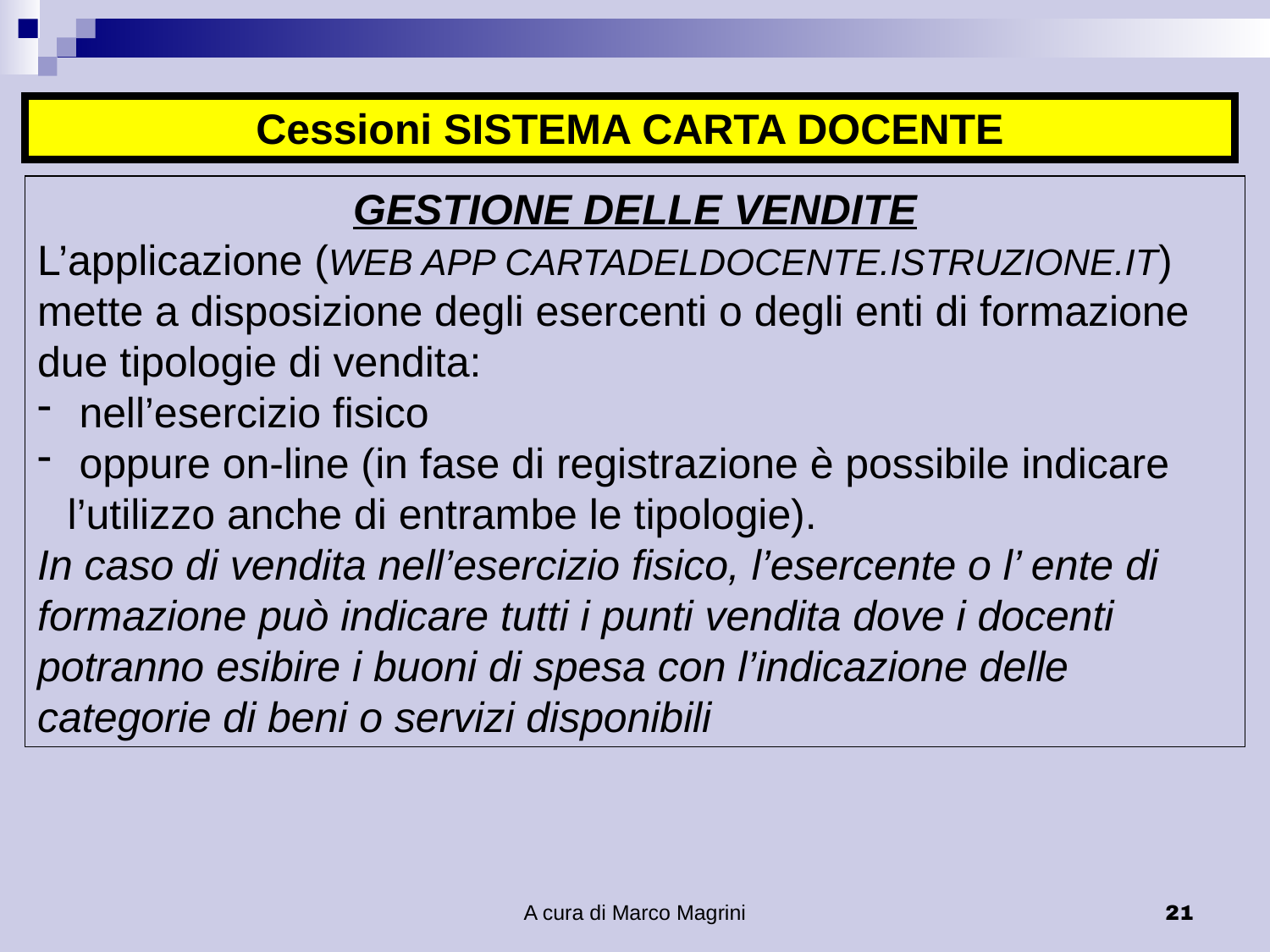

Cessioni SISTEMA CARTA DOCENTE
GESTIONE DELLE VENDITE
L’applicazione (WEB APP CARTADELDOCENTE.ISTRUZIONE.IT) mette a disposizione degli esercenti o degli enti di formazione due tipologie di vendita:
 nell’esercizio fisico
 oppure on-line (in fase di registrazione è possibile indicare l’utilizzo anche di entrambe le tipologie).
In caso di vendita nell’esercizio fisico, l’esercente o l’ ente di formazione può indicare tutti i punti vendita dove i docenti potranno esibire i buoni di spesa con l’indicazione delle categorie di beni o servizi disponibili

A cura di Marco Magrini
21